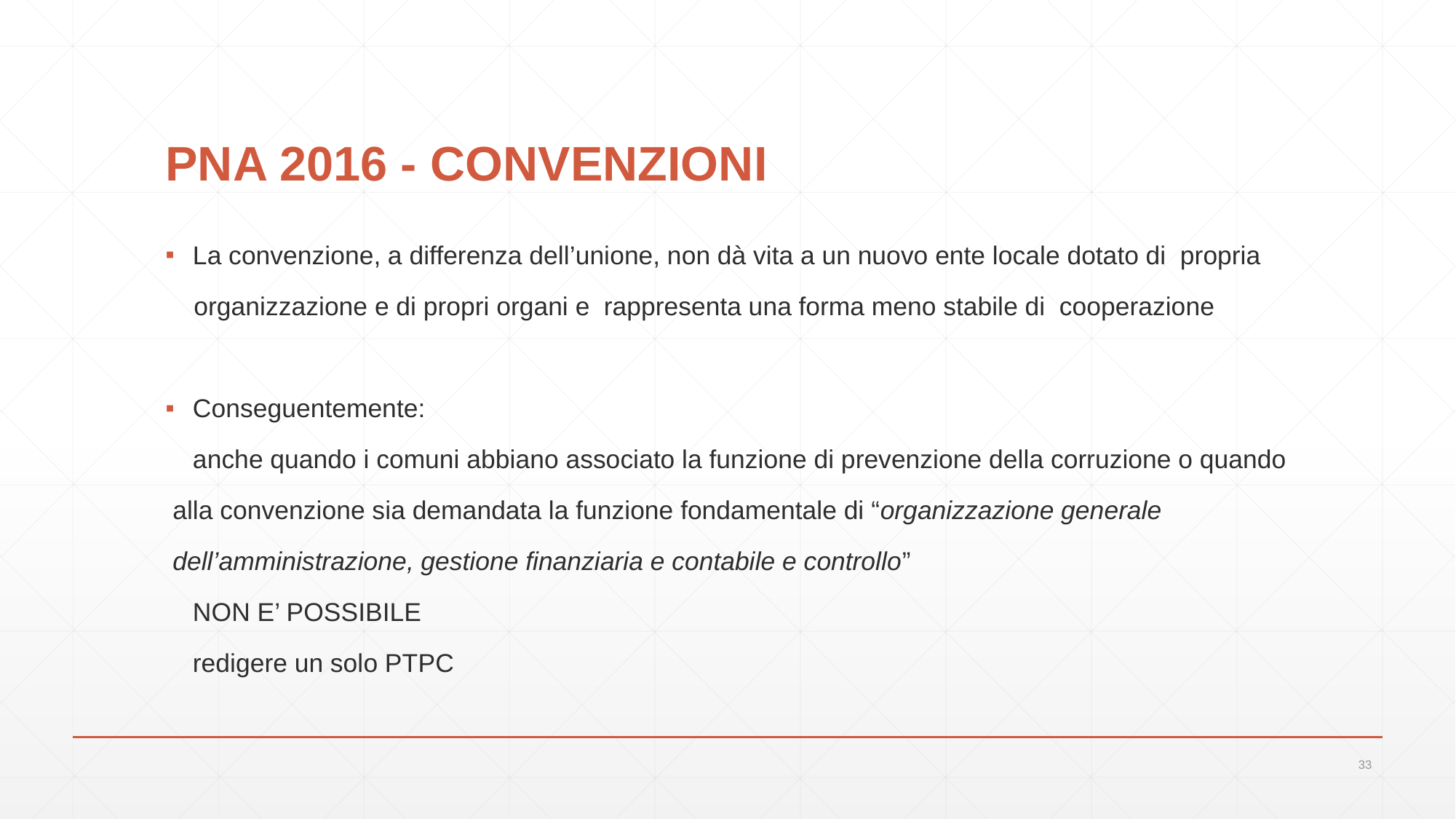

# PNA 2016 - CONVENZIONI
La convenzione, a differenza dell’unione, non dà vita a un nuovo ente locale dotato di  propria
    organizzazione e di propri organi e  rappresenta una forma meno stabile di  cooperazione

Conseguentemente:
	anche quando i comuni abbiano associato la funzione di prevenzione della corruzione o quando
 alla convenzione sia demandata la funzione fondamentale di “organizzazione generale
 dell’amministrazione, gestione finanziaria e contabile e controllo”
				NON E’ POSSIBILE
	redigere un solo PTPC

33